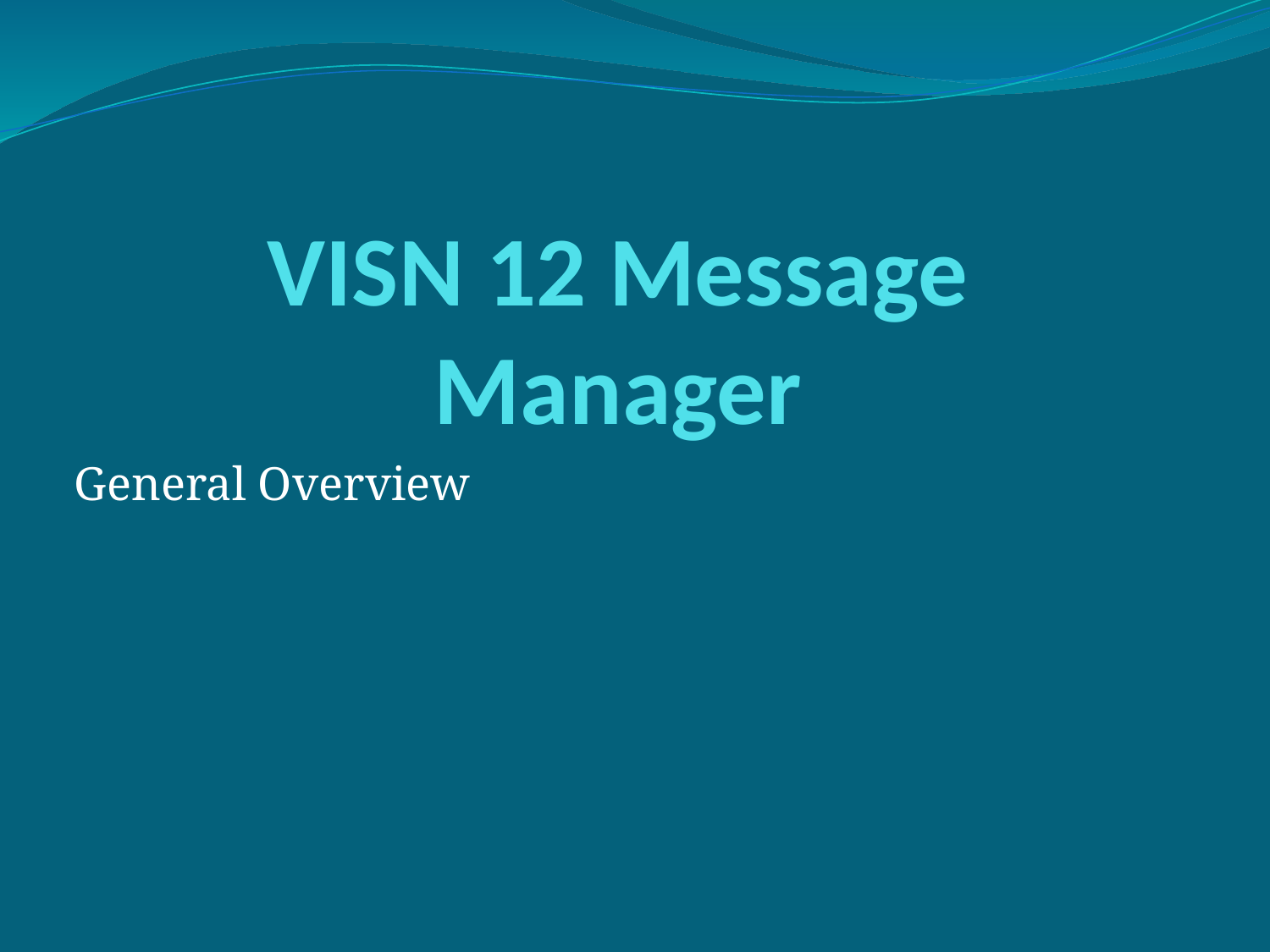

# VISN 12 Message Manager
General Overview